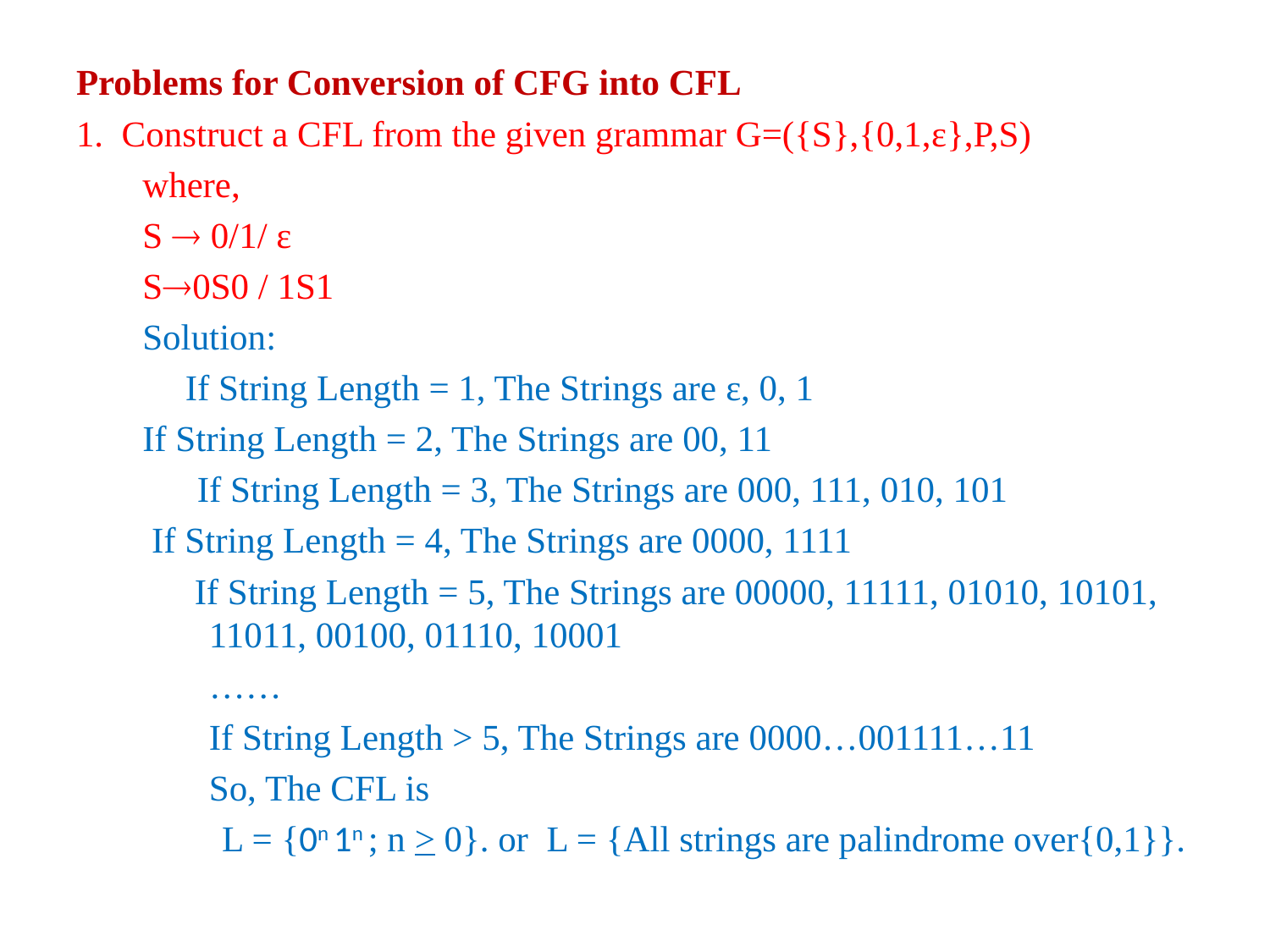

Problems for Conversion of CFG into CFL
1.  Construct a CFL from the given grammar G=({S},{0,1,ε},P,S)
	where,
		S → 0/1/ ε
		S→0S0 / 1S1
	Solution:
            If String Length = 1, The Strings are ε, 0, 1
		If String Length = 2, The Strings are 00, 11
	      If String Length = 3, The Strings are 000, 111, 010, 101
		 If String Length = 4, The Strings are 0000, 1111
             If String Length = 5, The Strings are 00000, 11111, 01010, 10101, 11011, 00100, 01110, 10001
	……
	If String Length > 5, The Strings are 0000…001111…11
	So, The CFL is
                L = {0n 1n ; n > 0}. or  L = {All strings are palindrome over{0,1}}.